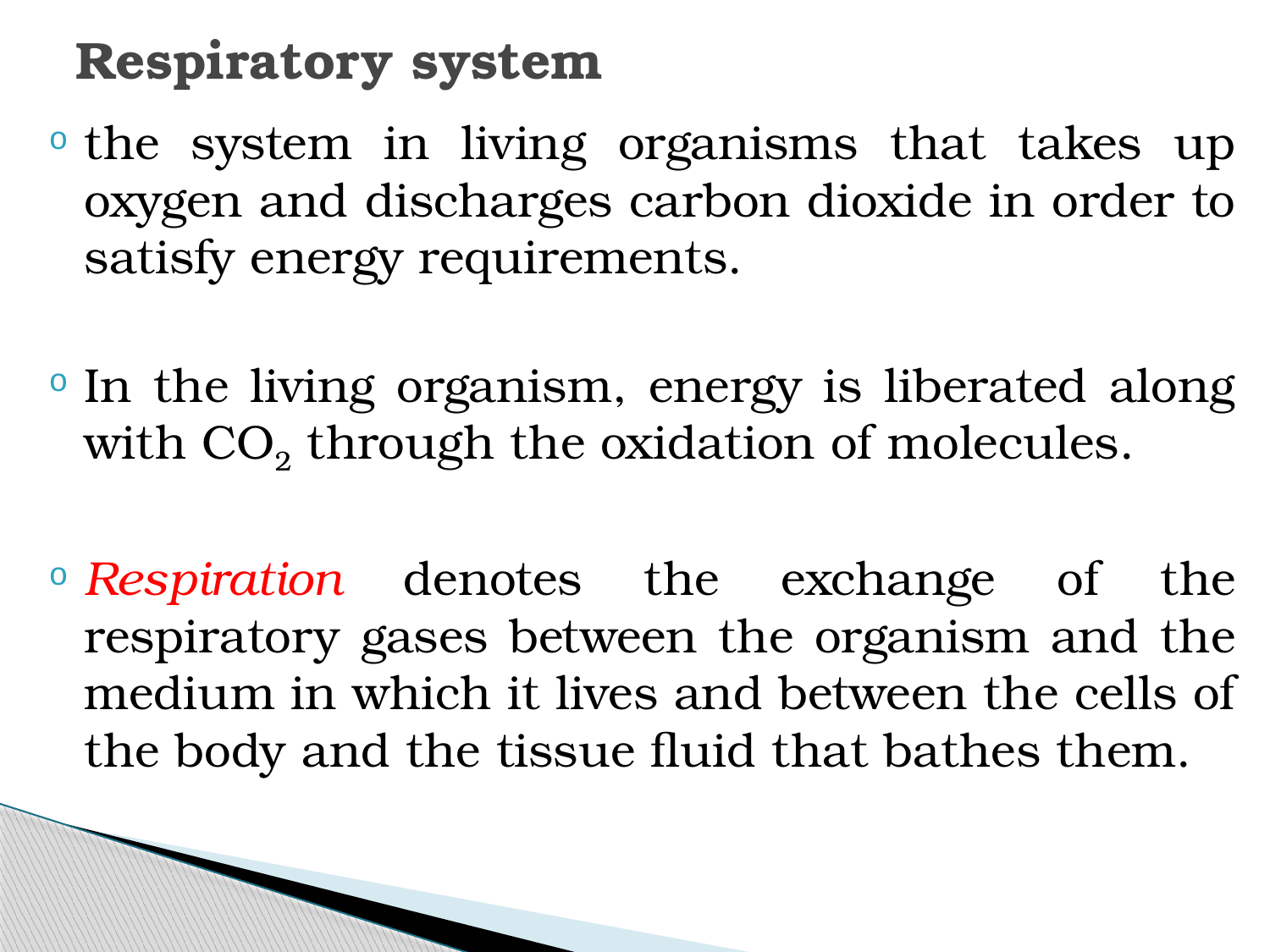

# Respiratory system
the system in living organisms that takes up oxygen and discharges carbon dioxide in order to satisfy energy requirements.

In the living organism, energy is liberated along with CO2 through the oxidation of molecules.

Respiration denotes the exchange of the respiratory gases between the organism and the medium in which it lives and between the cells of the body and the tissue fluid that bathes them.